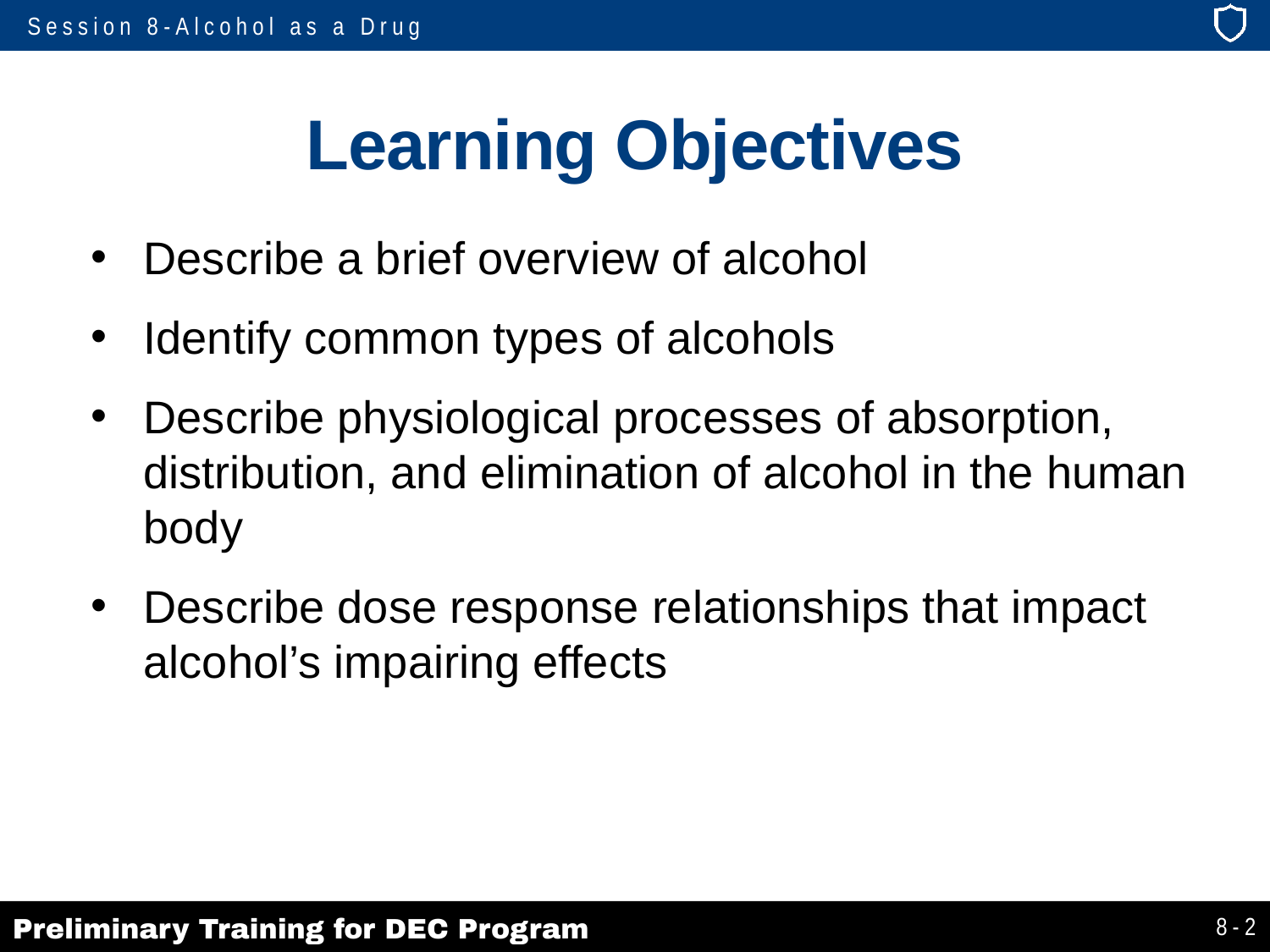

# Learning Objectives
Describe a brief overview of alcohol
Identify common types of alcohols
Describe physiological processes of absorption, distribution, and elimination of alcohol in the human body
Describe dose response relationships that impact alcohol’s impairing effects

8-2